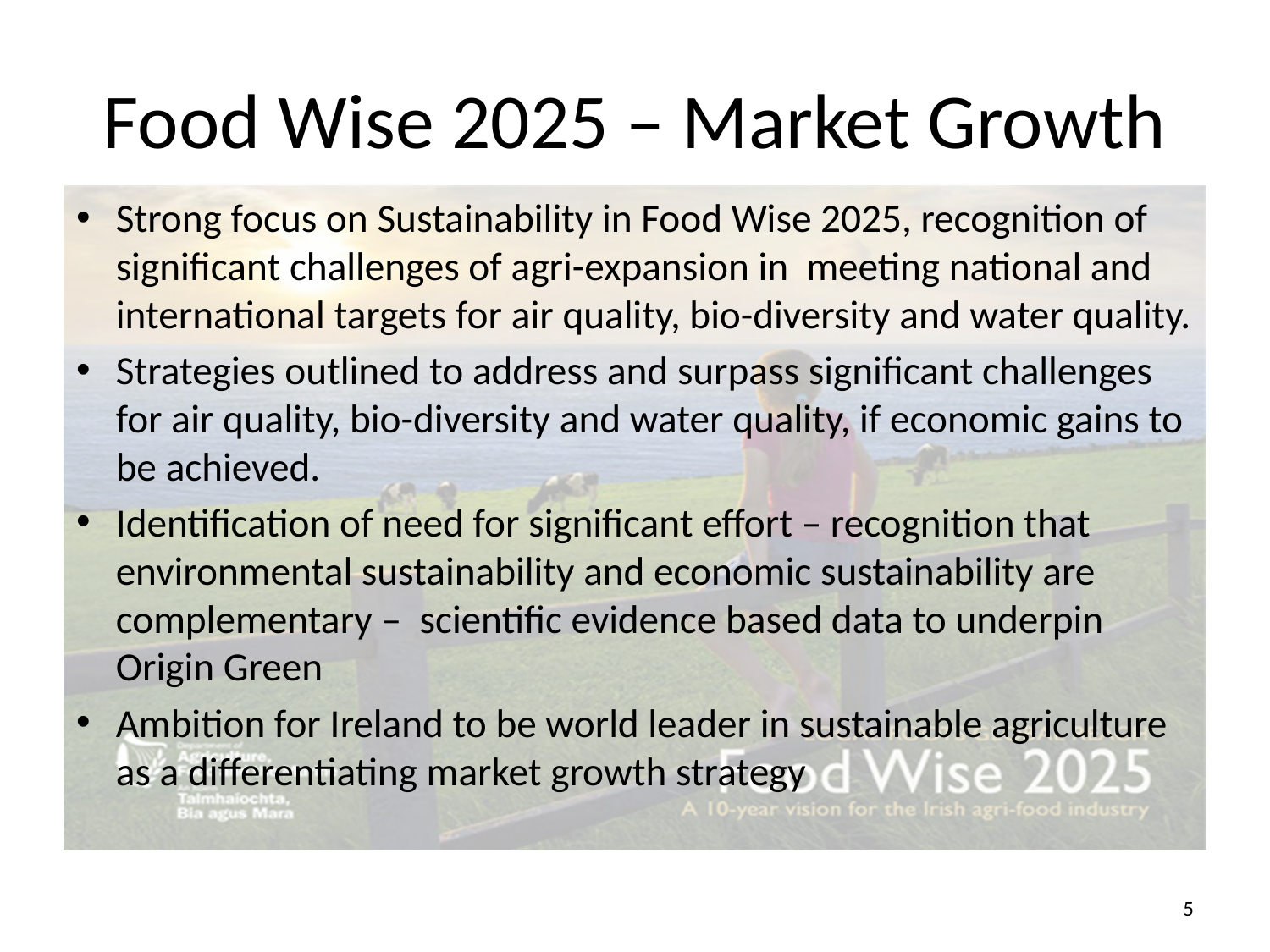

# Food Wise 2025 – Market Growth
Strong focus on Sustainability in Food Wise 2025, recognition of significant challenges of agri-expansion in  meeting national and international targets for air quality, bio-diversity and water quality.
Strategies outlined to address and surpass significant challenges for air quality, bio-diversity and water quality, if economic gains to be achieved.
Identification of need for significant effort – recognition that environmental sustainability and economic sustainability are complementary –  scientific evidence based data to underpin Origin Green
Ambition for Ireland to be world leader in sustainable agriculture as a differentiating market growth strategy

5